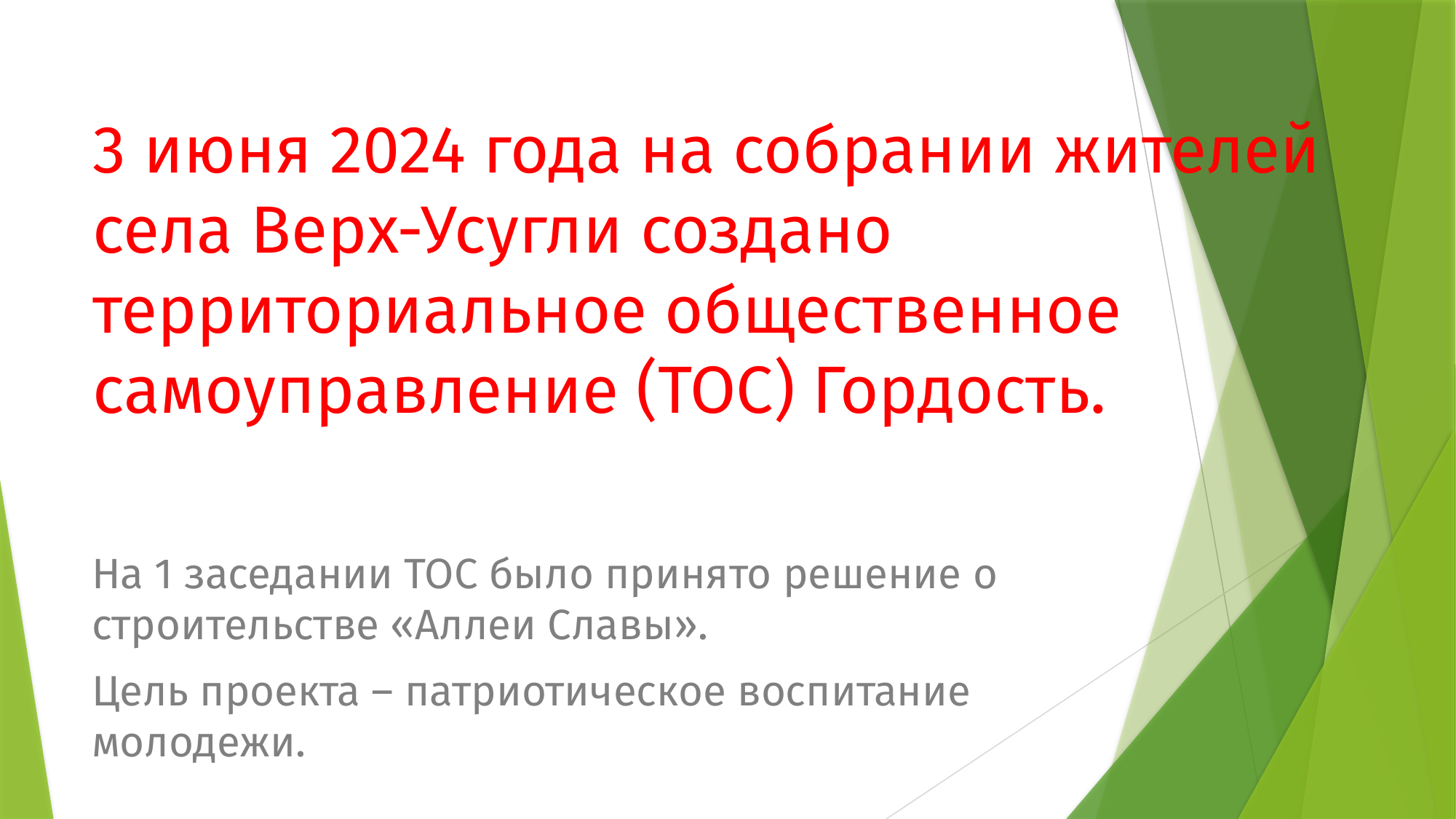

# 3 июня 2024 года на собрании жителей села Верх-Усугли создано территориальное общественное самоуправление (ТОС) Гордость.
На 1 заседании ТОС было принято решение о строительстве «Аллеи Славы».
Цель проекта – патриотическое воспитание молодежи.